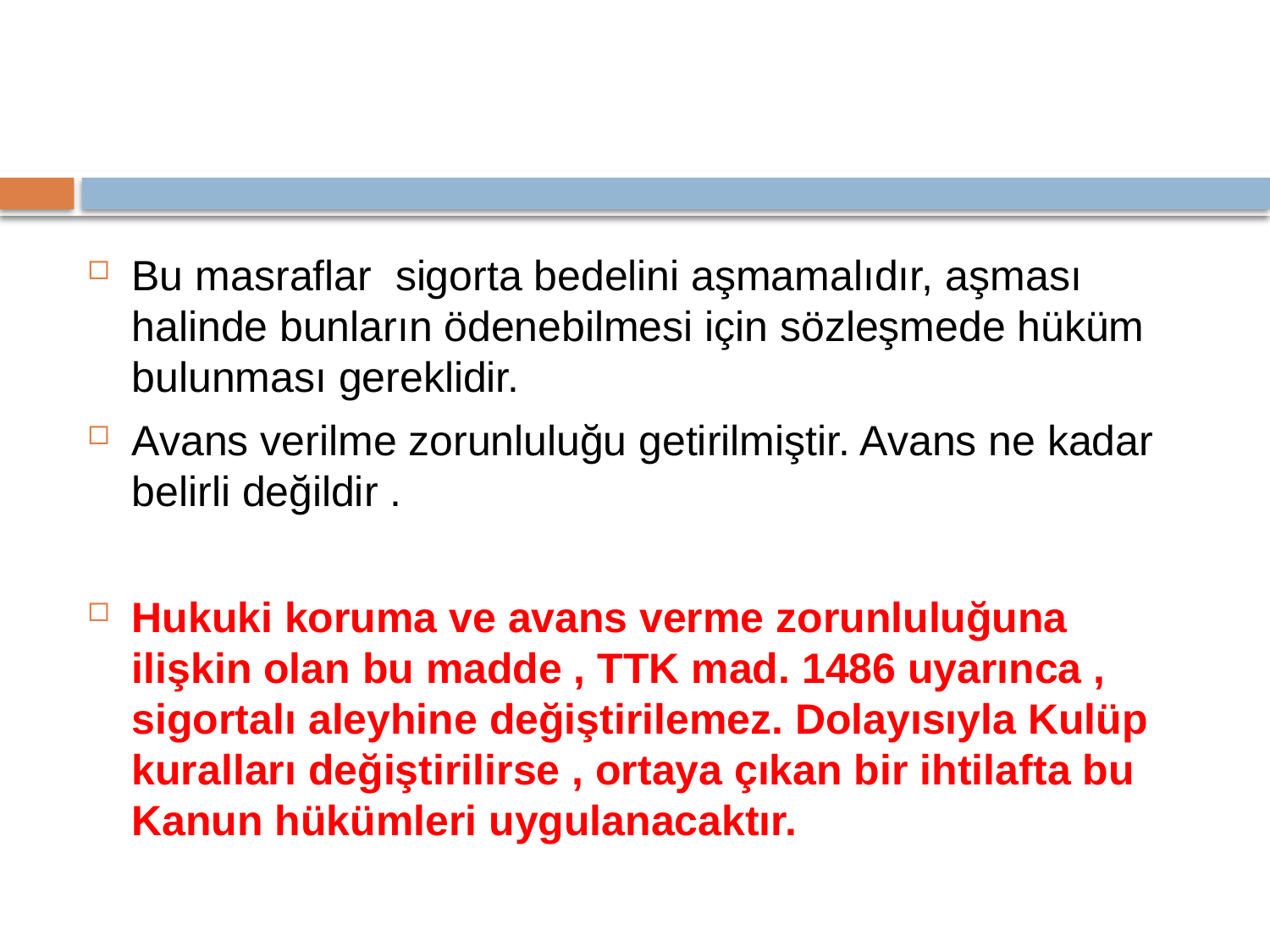

Bu masraflar  sigorta bedelini aşmamalıdır, aşması halinde bunların ödenebilmesi için sözleşmede hüküm bulunması gereklidir.
Avans verilme zorunluluğu getirilmiştir. Avans ne kadar belirli değildir .

Hukuki koruma ve avans verme zorunluluğuna ilişkin olan bu madde , TTK mad. 1486 uyarınca ,  sigortalı aleyhine değiştirilemez. Dolayısıyla Kulüp kuralları değiştirilirse , ortaya çıkan bir ihtilafta bu Kanun hükümleri uygulanacaktır.